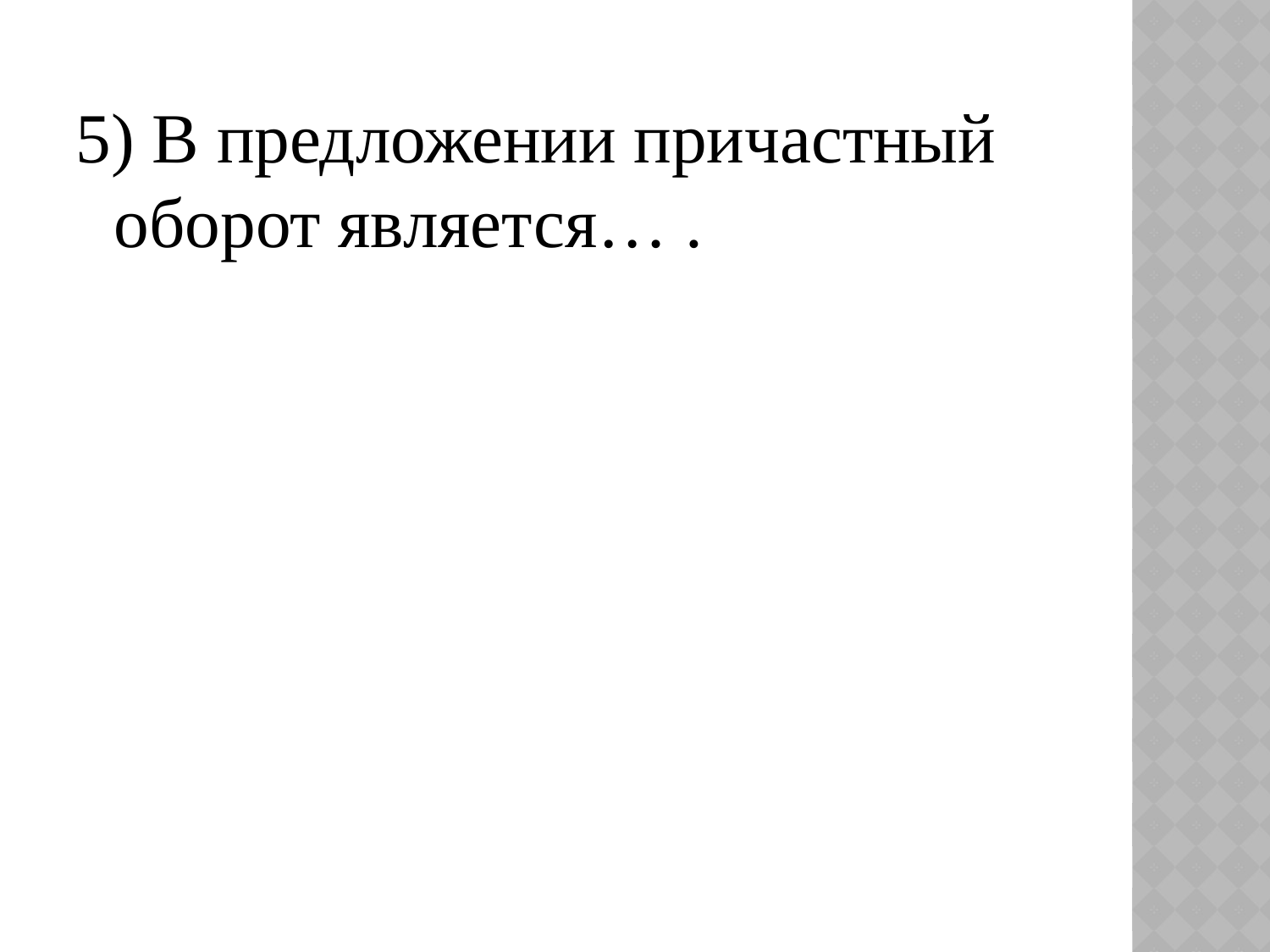

5) В предложении причастный оборот является… .